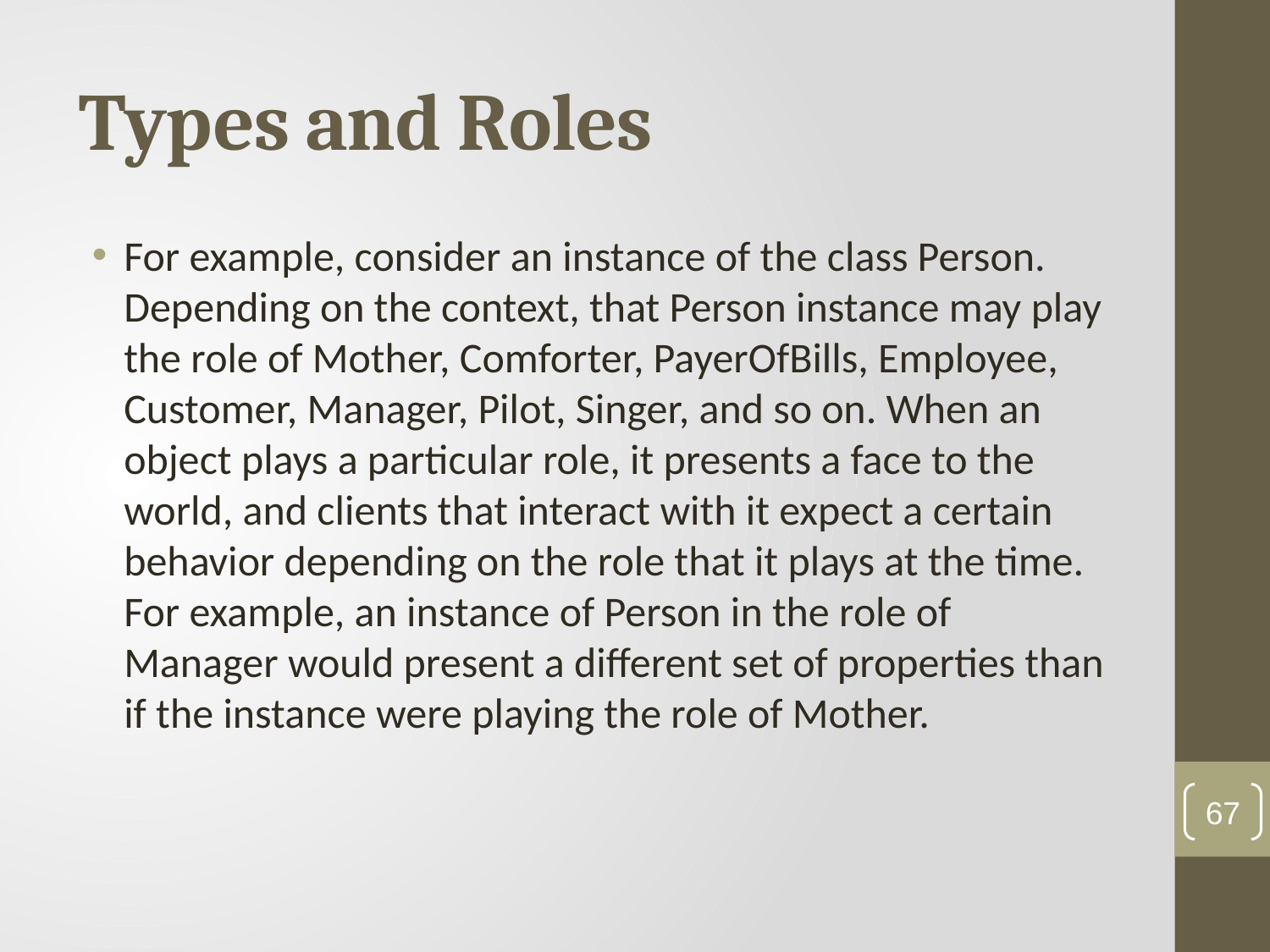

# Types and Roles
For example, consider an instance of the class Person. Depending on the context, that Person instance may play the role of Mother, Comforter, PayerOfBills, Employee, Customer, Manager, Pilot, Singer, and so on. When an object plays a particular role, it presents a face to the world, and clients that interact with it expect a certain behavior depending on the role that it plays at the time. For example, an instance of Person in the role of Manager would present a different set of properties than if the instance were playing the role of Mother.
67